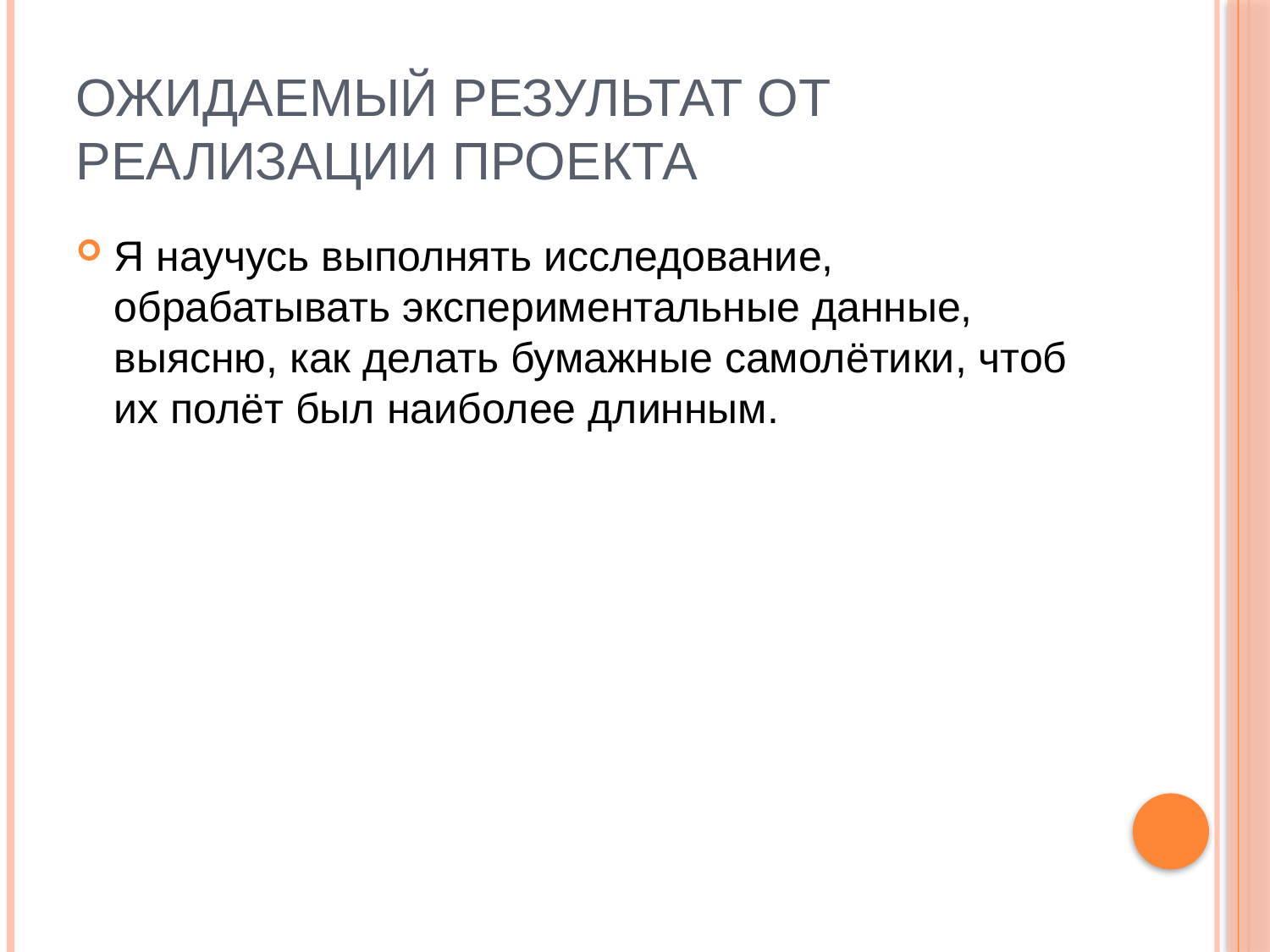

# Ожидаемый результат от реализации проекта
Я научусь выполнять исследование, обрабатывать экспериментальные данные, выясню, как делать бумажные самолётики, чтоб их полёт был наиболее длинным.